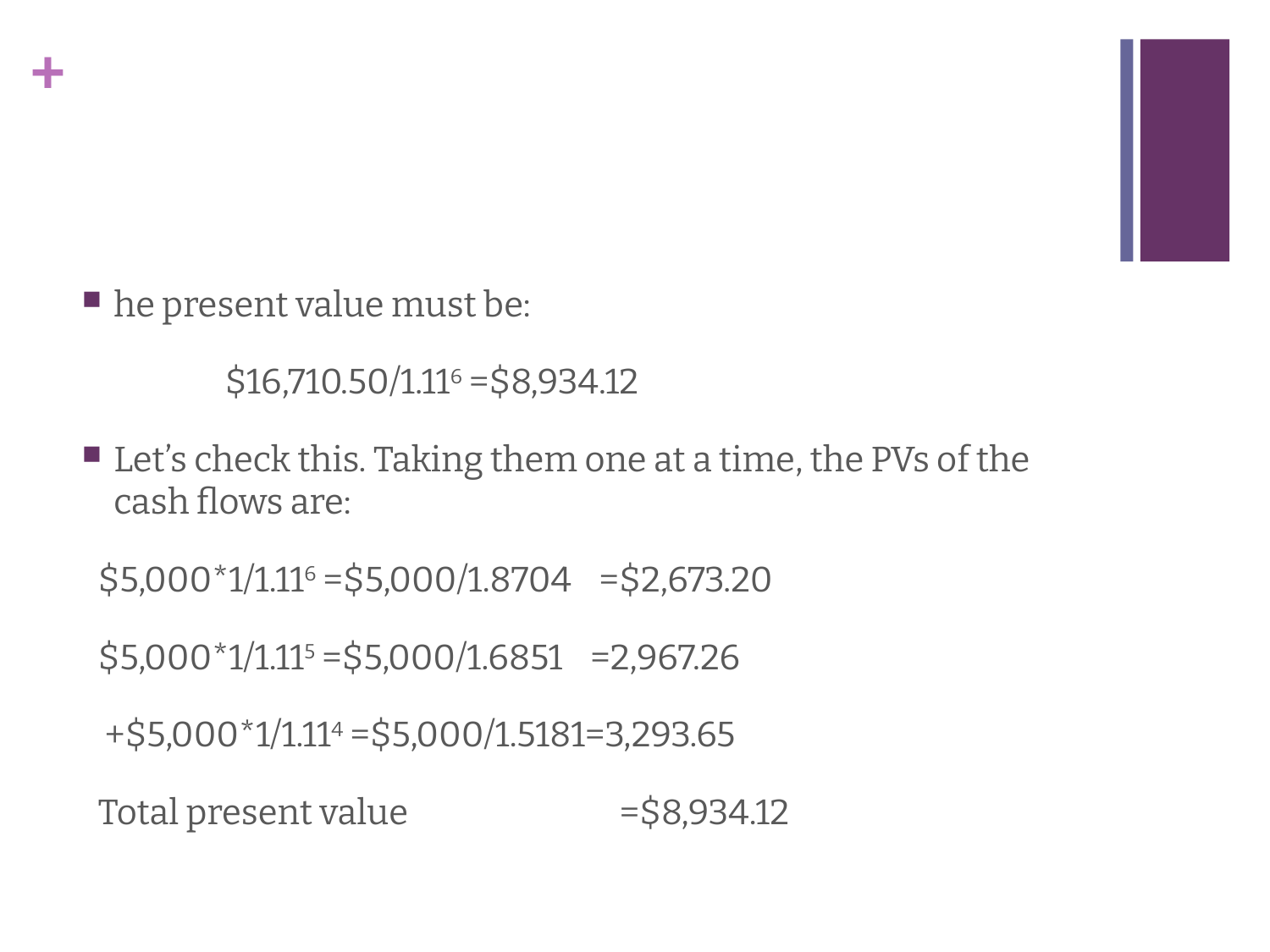

#
he present value must be:
	$16,710.50/1.116 =$8,934.12
Let’s check this. Taking them one at a time, the PVs of the cash flows are:
$5,000*1/1.116 =$5,000/1.8704    =$2,673.20
$5,000*1/1.115 =$5,000/1.6851    =2,967.26
 +$5,000*1/1.114 =$5,000/1.5181=3,293.65
Total present value  		  =$8,934.12